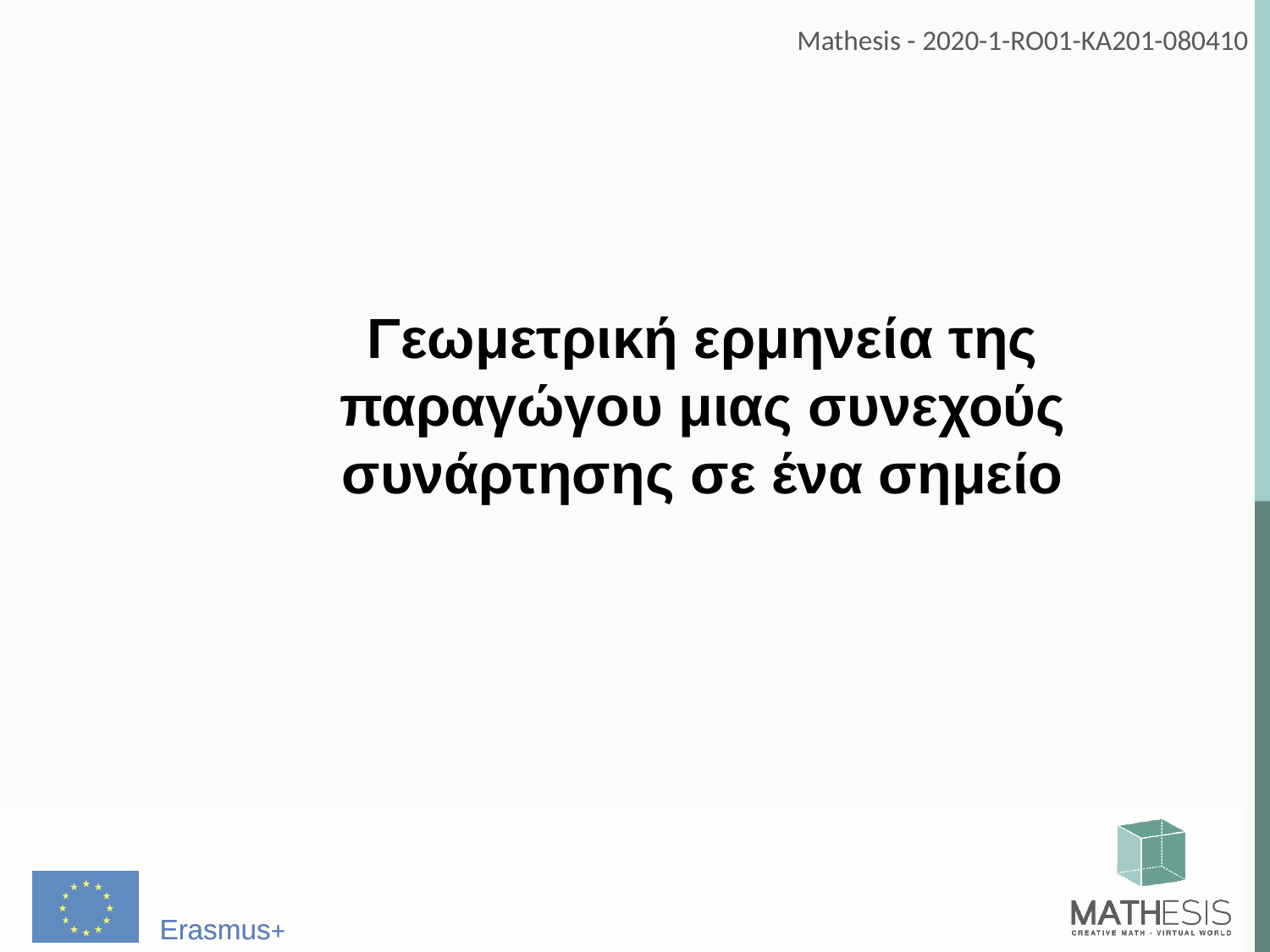

Γεωμετρική ερμηνεία της παραγώγου μιας συνεχούς συνάρτησης σε ένα σημείο